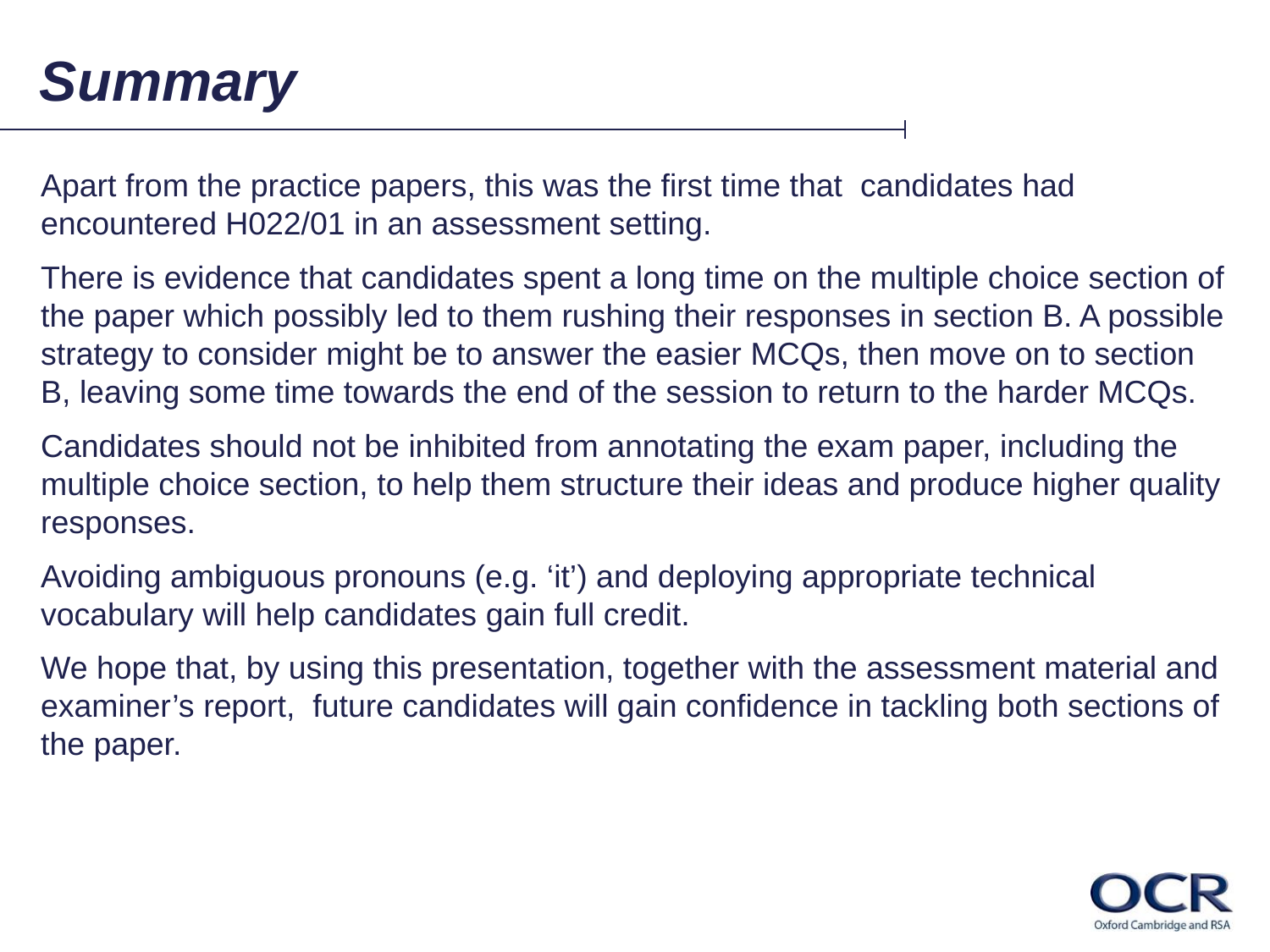

# Summary
Apart from the practice papers, this was the first time that  candidates had encountered H022/01 in an assessment setting.
There is evidence that candidates spent a long time on the multiple choice section of the paper which possibly led to them rushing their responses in section B. A possible strategy to consider might be to answer the easier MCQs, then move on to section B, leaving some time towards the end of the session to return to the harder MCQs.
Candidates should not be inhibited from annotating the exam paper, including the multiple choice section, to help them structure their ideas and produce higher quality responses.
Avoiding ambiguous pronouns (e.g. ‘it’) and deploying appropriate technical vocabulary will help candidates gain full credit.
We hope that, by using this presentation, together with the assessment material and examiner’s report,  future candidates will gain confidence in tackling both sections of the paper.